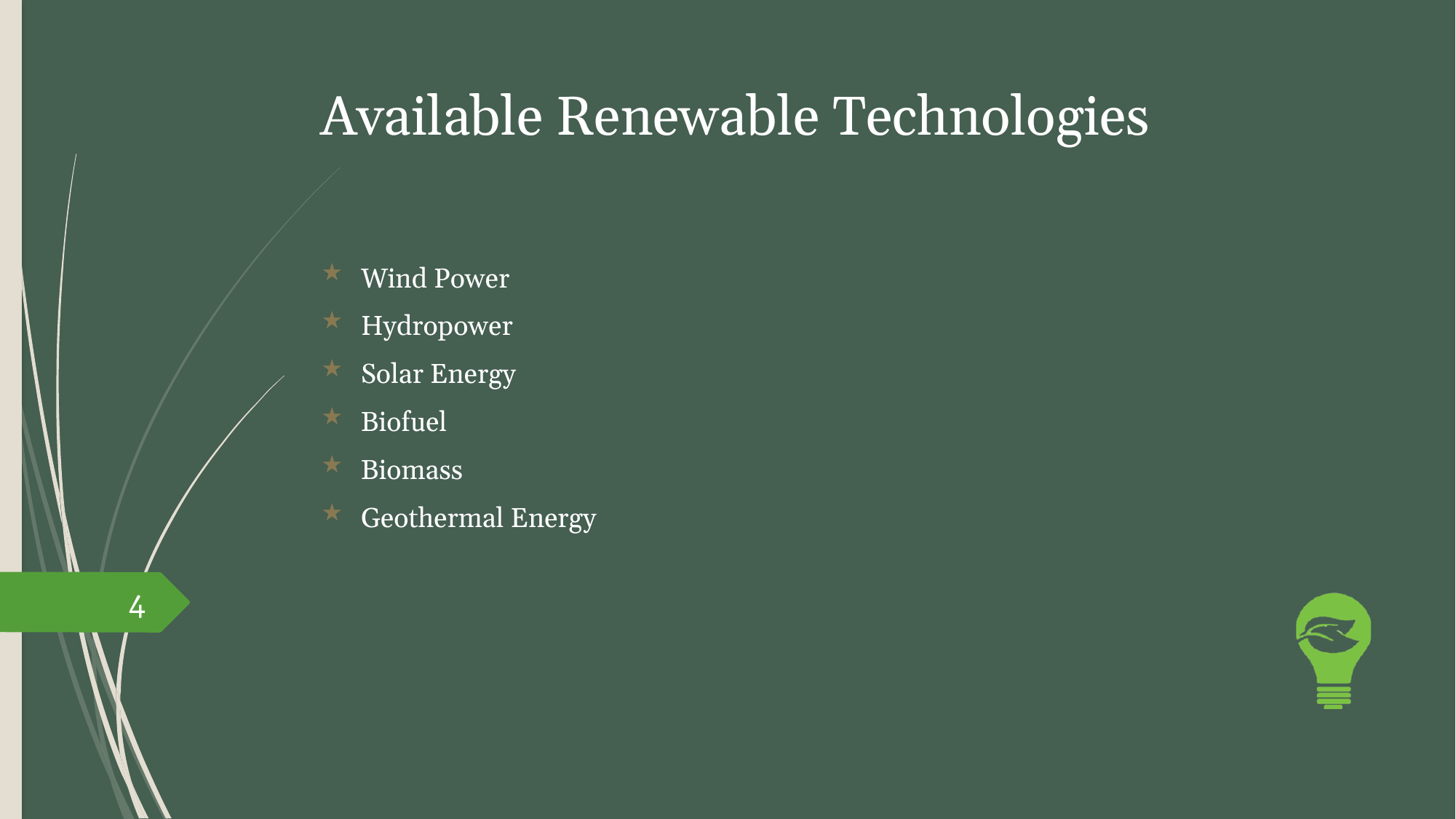

# Available Renewable Technologies
Wind Power
Hydropower
Solar Energy
Biofuel
Biomass
Geothermal Energy

4